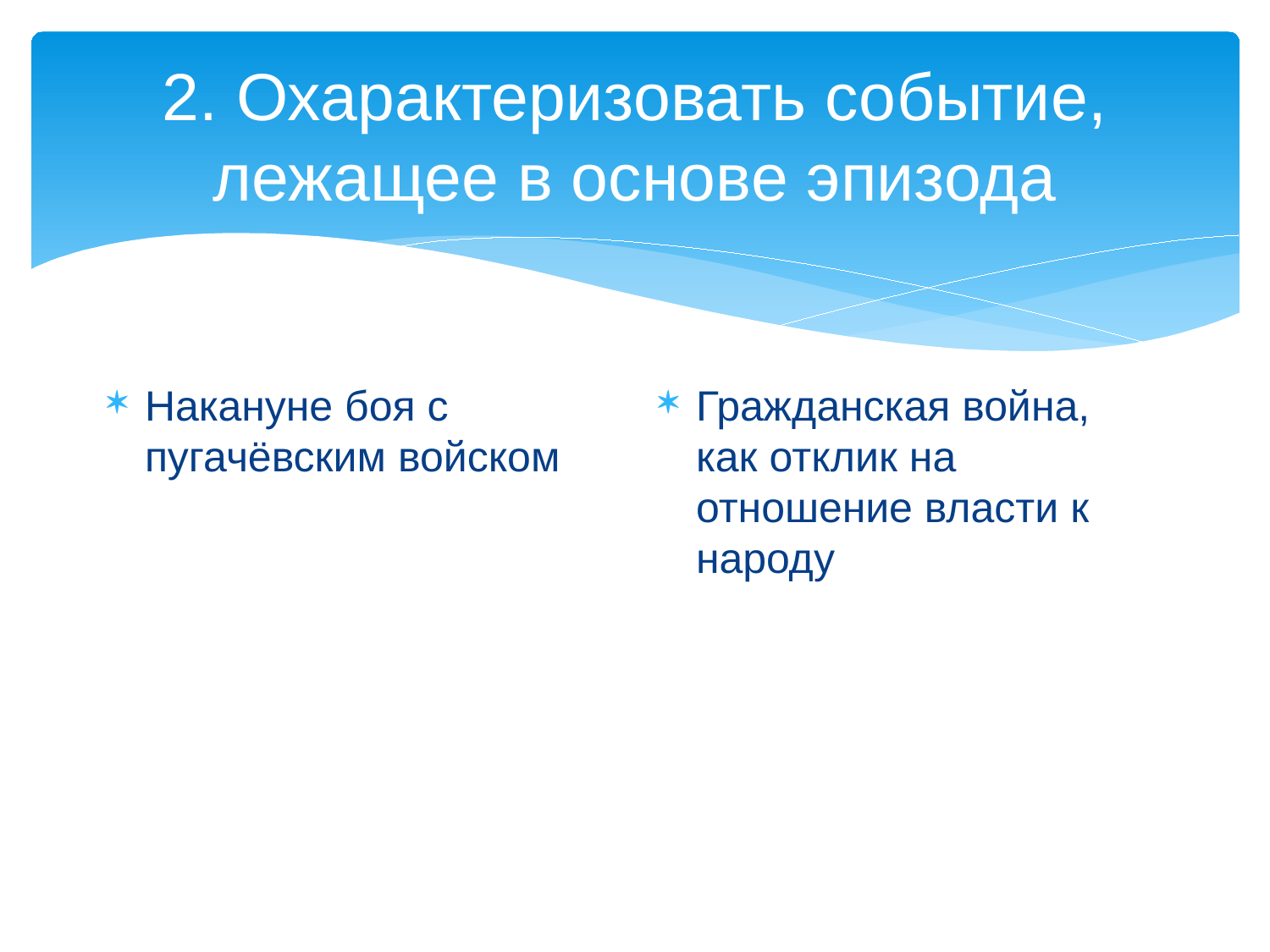

# 2. Охарактеризовать событие, лежащее в основе эпизода
Накануне боя с пугачёвским войском
Гражданская война, как отклик на отношение власти к народу